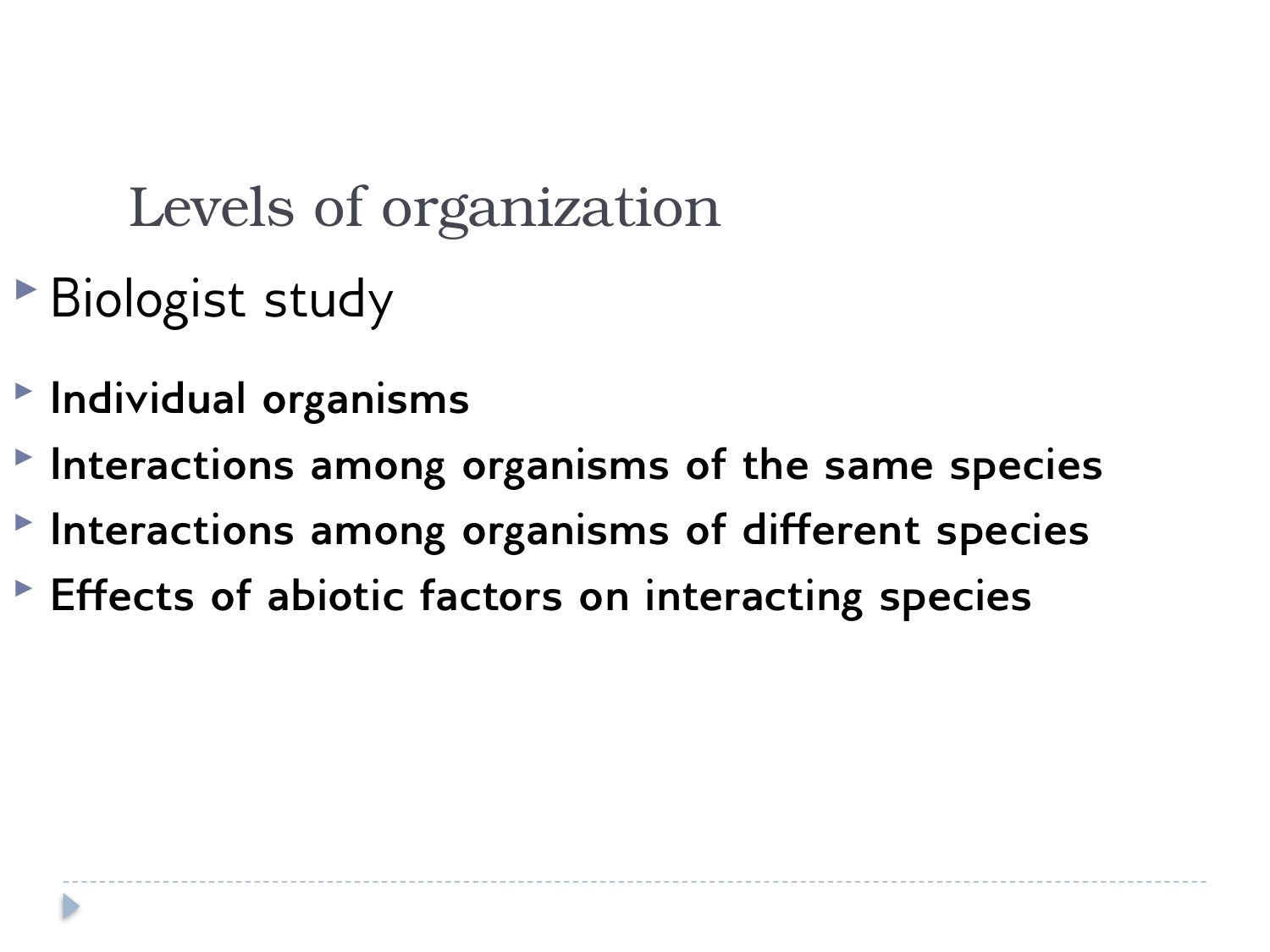

Levels of organization
Biologist study
Individual organisms
Interactions among organisms of the same species
Interactions among organisms of different species
Effects of abiotic factors on interacting species